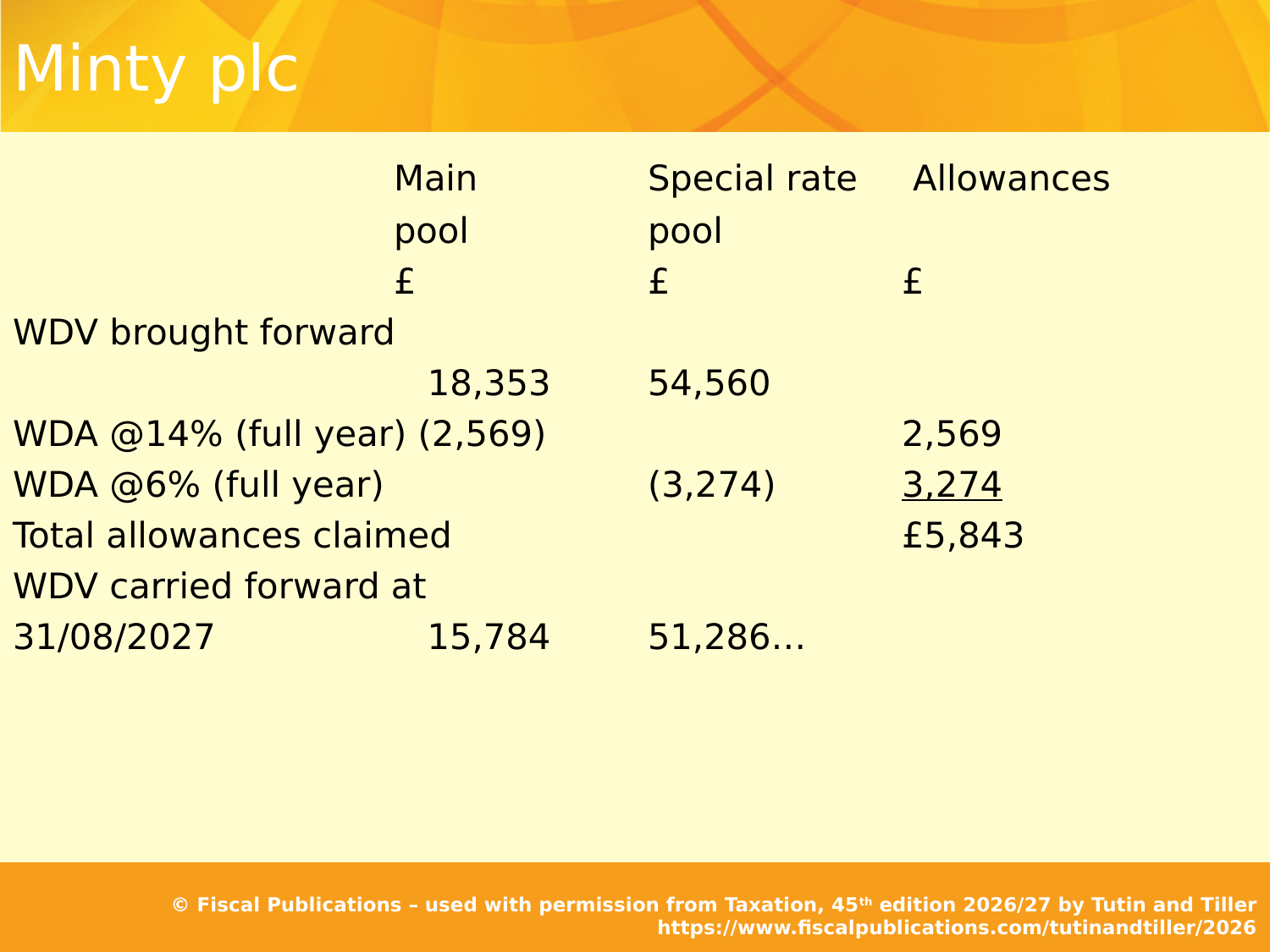

# Minty plc
			Main		Special rate	 Allowances
			pool		pool
			£ 		£ 		£
WDV brought forward
			   18,353 	54,560
WDA @14% (full year) (2,569) 			2,569
WDA @6% (full year) 		(3,274) 	3,274
Total allowances claimed 				£5,843
WDV carried forward at
31/08/2027		   15,784 	51,286…